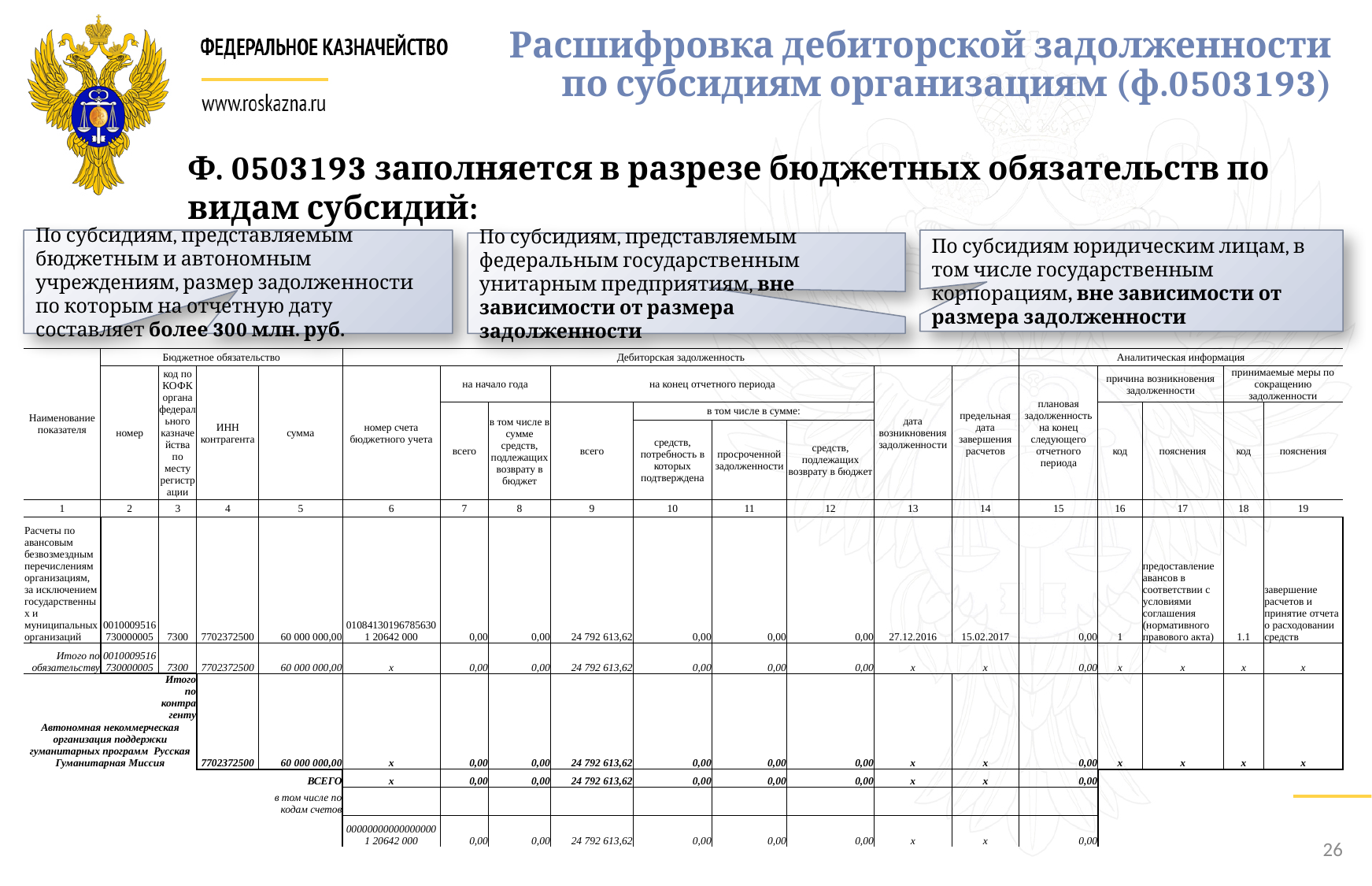

Расшифровка дебиторской задолженности по субсидиям организациям (ф.0503193)
Ф. 0503193 заполняется в разрезе бюджетных обязательств по видам субсидий:
По субсидиям, представляемым бюджетным и автономным учреждениям, размер задолженности по которым на отчетную дату составляет более 300 млн. руб.
По субсидиям юридическим лицам, в том числе государственным корпорациям, вне зависимости от размера задолженности
По субсидиям, представляемым федеральным государственным унитарным предприятиям, вне зависимости от размера задолженности
| Наименование показателя | Бюджетное обязательство |  |  |  | Дебиторская задолженность |  |  |  |  |  |  |  |  | Аналитическая информация |  |  |  |  |
| --- | --- | --- | --- | --- | --- | --- | --- | --- | --- | --- | --- | --- | --- | --- | --- | --- | --- | --- |
|  | номер | код по КОФК органа федерального казначейства по месту регистрации | ИНН контрагента | сумма | номер счета бюджетного учета | на начало года |  | на конец отчетного периода |  |  |  | дата возникновения задолженности | предельная дата завершения расчетов | плановая задолженность на конец следующего отчетного периода | причина возникновения задолженности |  | принимаемые меры по сокращению задолженности |  |
|  |  |  |  |  |  | всего | в том числе в сумме средств, подлежащих возврату в бюджет | всего | в том числе в сумме: |  |  |  |  |  | код | пояснения | код | пояснения |
|  |  |  |  |  |  |  |  |  | средств, потребность в которых подтверждена | просроченной задолженности | средств, подлежащих возврату в бюджет |  |  |  |  |  |  |  |
| 1 | 2 | 3 | 4 | 5 | 6 | 7 | 8 | 9 | 10 | 11 | 12 | 13 | 14 | 15 | 16 | 17 | 18 | 19 |
| Расчеты по авансовым безвозмездным перечислениям организациям, за исключением государственных и муниципальных организаций | 0010009516730000005 | 7300 | 7702372500 | 60 000 000,00 | 01084130196785630 1 20642 000 | 0,00 | 0,00 | 24 792 613,62 | 0,00 | 0,00 | 0,00 | 27.12.2016 | 15.02.2017 | 0,00 | 1 | предоставление авансов в соответствии с условиями соглашения (нормативного правового акта) | 1.1 | завершение расчетов и принятие отчета о расходовании средств |
| Итого по обязательству | 0010009516730000005 | 7300 | 7702372500 | 60 000 000,00 | x | 0,00 | 0,00 | 24 792 613,62 | 0,00 | 0,00 | 0,00 | x | x | 0,00 | x | x | x | x |
|  |  | Итого по контрагенту |  |  |  |  |  |  |  |  |  |  |  |  |  |  |  |  |
| Автономная некоммерческая организация поддержки гуманитарных программ Русская Гуманитарная Миссия |  |  | 7702372500 | 60 000 000,00 | x | 0,00 | 0,00 | 24 792 613,62 | 0,00 | 0,00 | 0,00 | x | x | 0,00 | x | x | x | x |
|  |  |  |  | ВСЕГО | x | 0,00 | 0,00 | 24 792 613,62 | 0,00 | 0,00 | 0,00 | x | x | 0,00 |  |  |  |  |
|  |  |  |  | в том числе по кодам счетов |  |  |  |  |  |  |  |  |  |  |  |  |  |  |
|  |  |  |  |  | 00000000000000000 1 20642 000 | 0,00 | 0,00 | 24 792 613,62 | 0,00 | 0,00 | 0,00 | x | x | 0,00 |  |  |  |  |
26